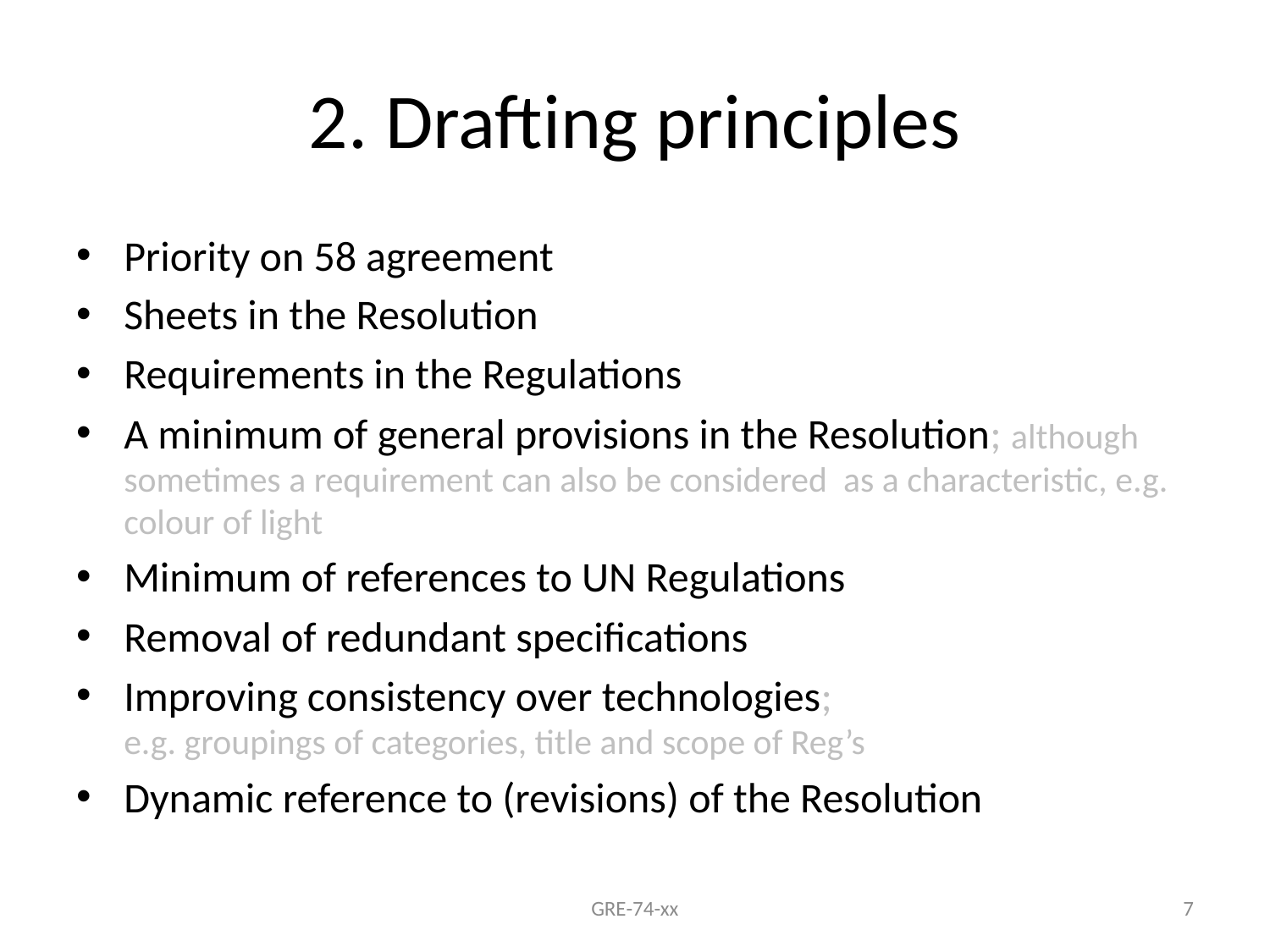

# 2. Drafting principles
Priority on 58 agreement
Sheets in the Resolution
Requirements in the Regulations
A minimum of general provisions in the Resolution; although sometimes a requirement can also be considered  as a characteristic, e.g. colour of light
Minimum of references to UN Regulations
Removal of redundant specifications
Improving consistency over technologies;
e.g. groupings of categories, title and scope of Reg’s
Dynamic reference to (revisions) of the Resolution
GRE-74-xx
7